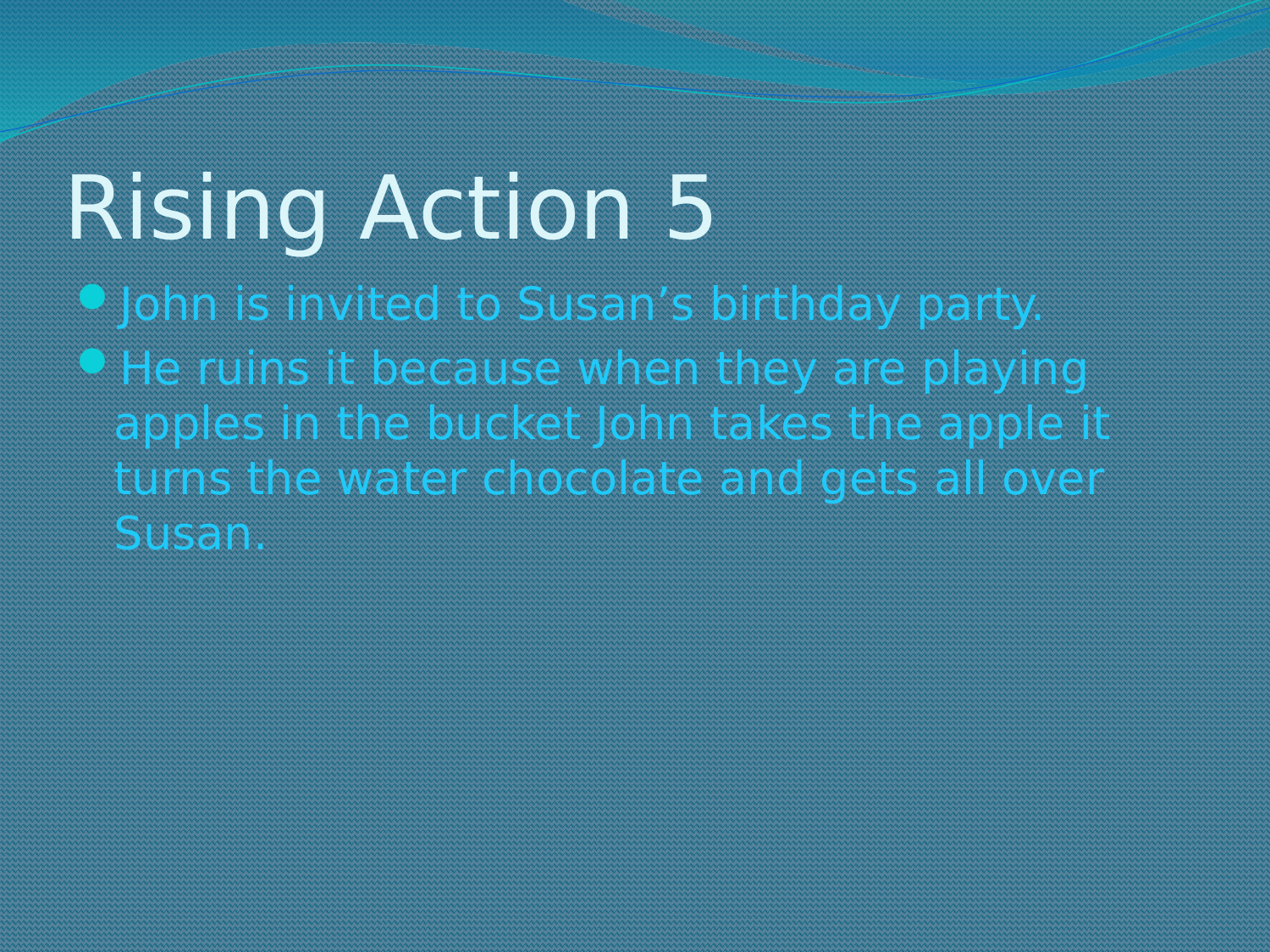

# Rising Action 5
John is invited to Susan’s birthday party.
He ruins it because when they are playing apples in the bucket John takes the apple it turns the water chocolate and gets all over Susan.